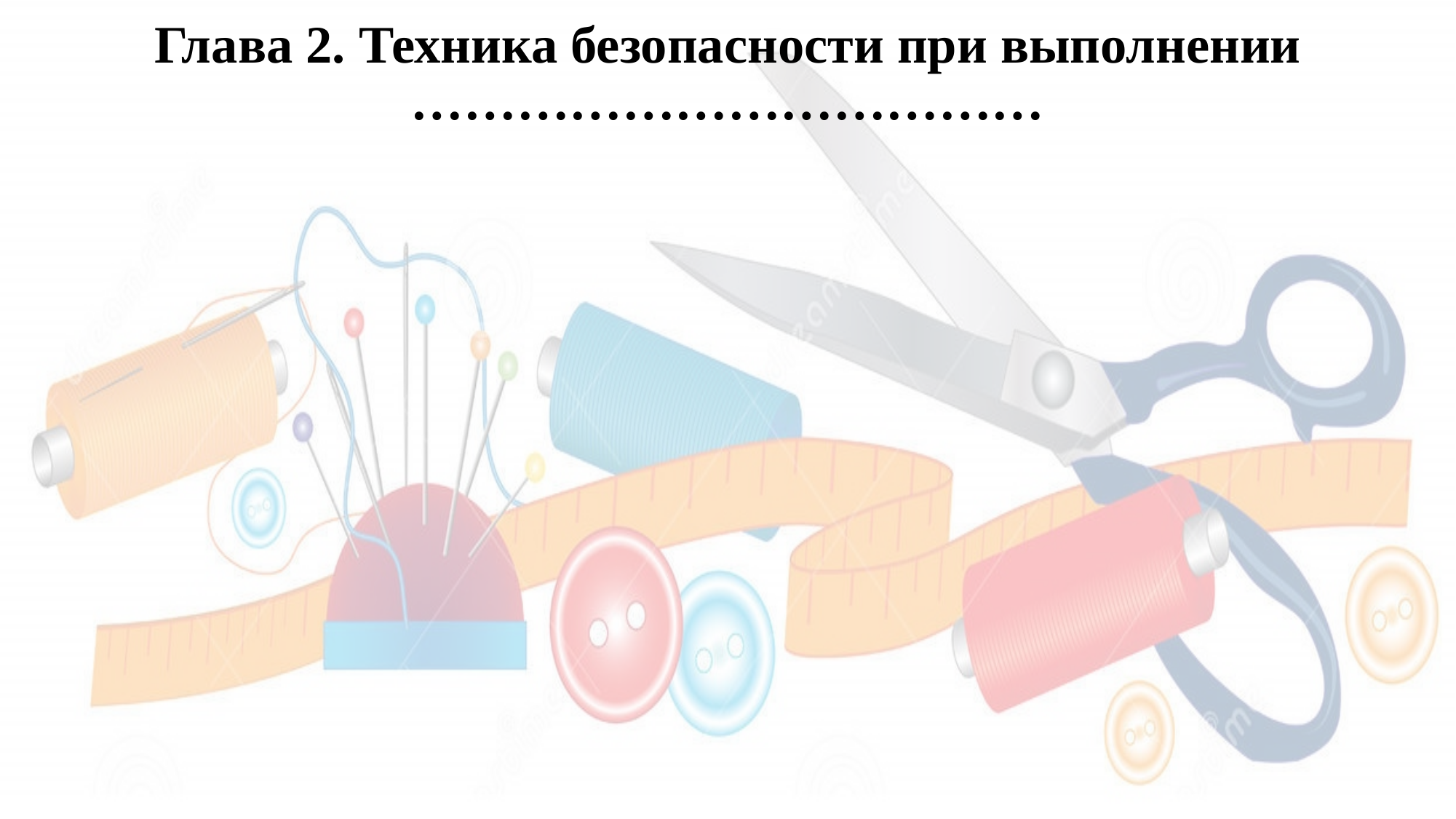

# Глава 2. Техника безопасности при выполнении ………………………………